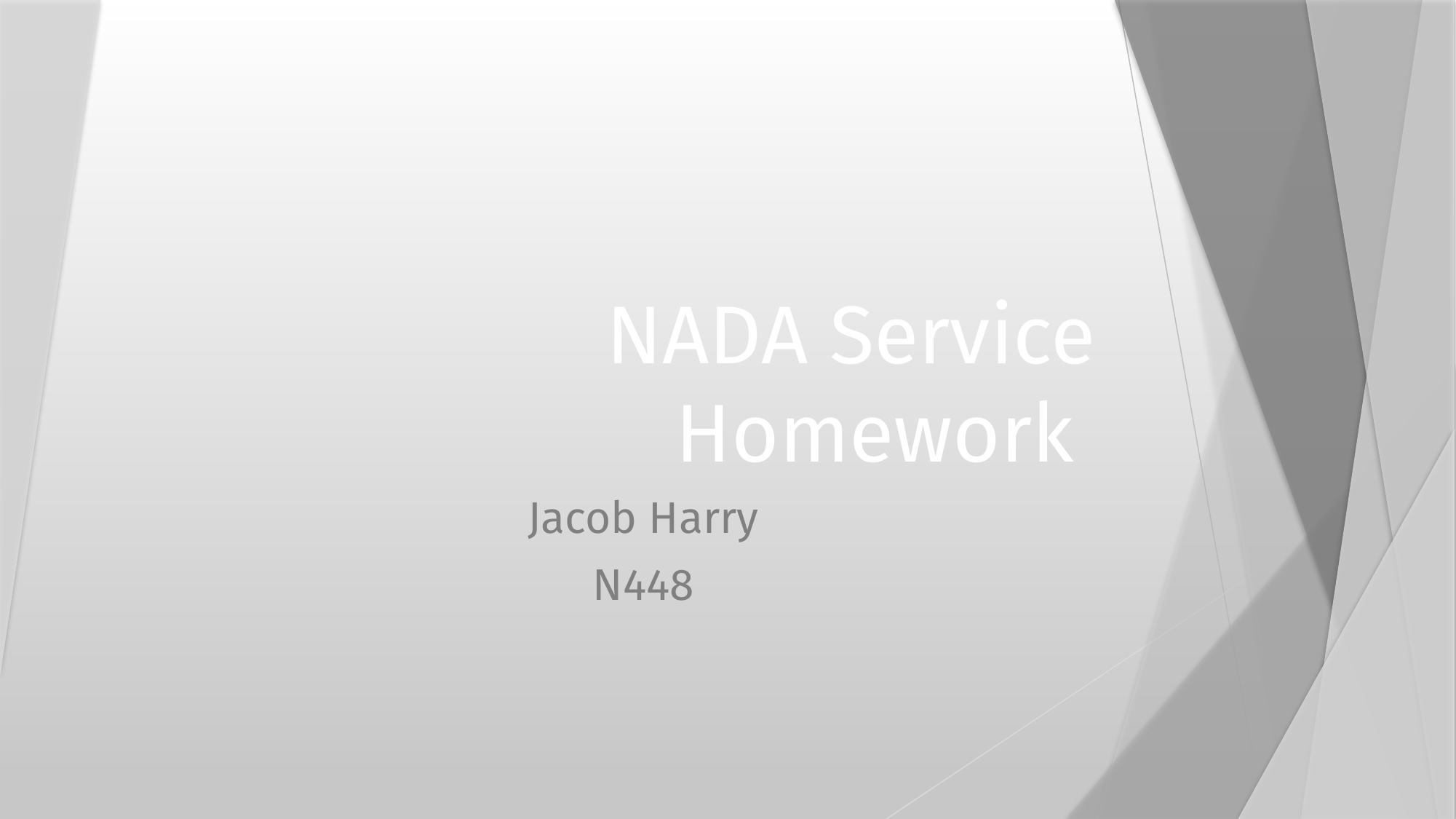

# NADA Service Homework
Jacob Harry
N448